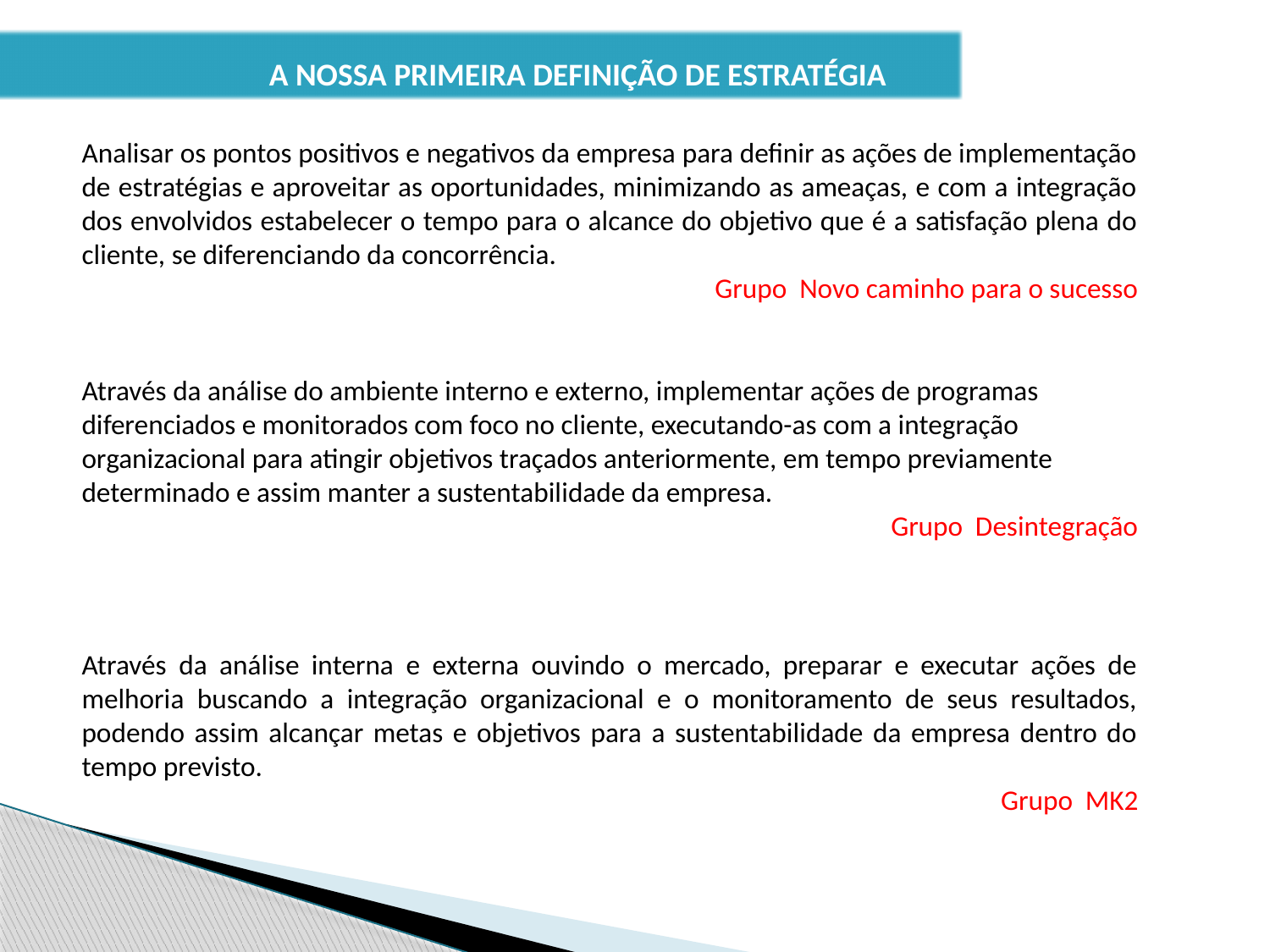

A NOSSA PRIMEIRA DEFINIÇÃO DE ESTRATÉGIA
Analisar os pontos positivos e negativos da empresa para definir as ações de implementação de estratégias e aproveitar as oportunidades, minimizando as ameaças, e com a integração dos envolvidos estabelecer o tempo para o alcance do objetivo que é a satisfação plena do cliente, se diferenciando da concorrência.
Grupo  Novo caminho para o sucesso
Através da análise do ambiente interno e externo, implementar ações de programas diferenciados e monitorados com foco no cliente, executando-as com a integração organizacional para atingir objetivos traçados anteriormente, em tempo previamente determinado e assim manter a sustentabilidade da empresa.
Grupo  Desintegração
Através da análise interna e externa ouvindo o mercado, preparar e executar ações de melhoria buscando a integração organizacional e o monitoramento de seus resultados, podendo assim alcançar metas e objetivos para a sustentabilidade da empresa dentro do tempo previsto.
Grupo  MK2